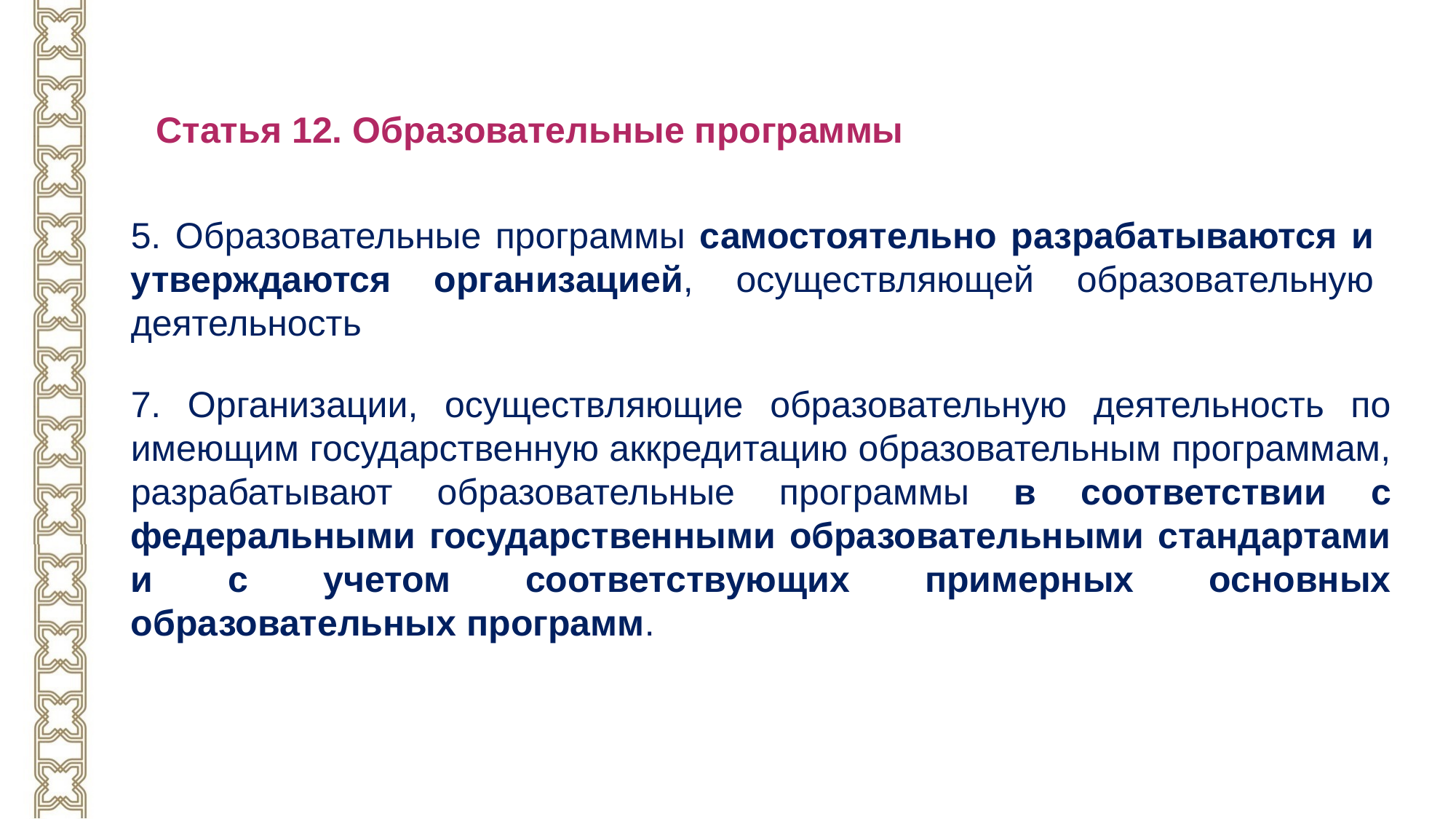

Статья 12. Образовательные программы
5. Образовательные программы самостоятельно разрабатываются и утверждаются организацией, осуществляющей образовательную деятельность
7. Организации, осуществляющие образовательную деятельность по имеющим государственную аккредитацию образовательным программам, разрабатывают образовательные программы в соответствии с федеральными государственными образовательными стандартами и с учетом соответствующих примерных основных образовательных программ.